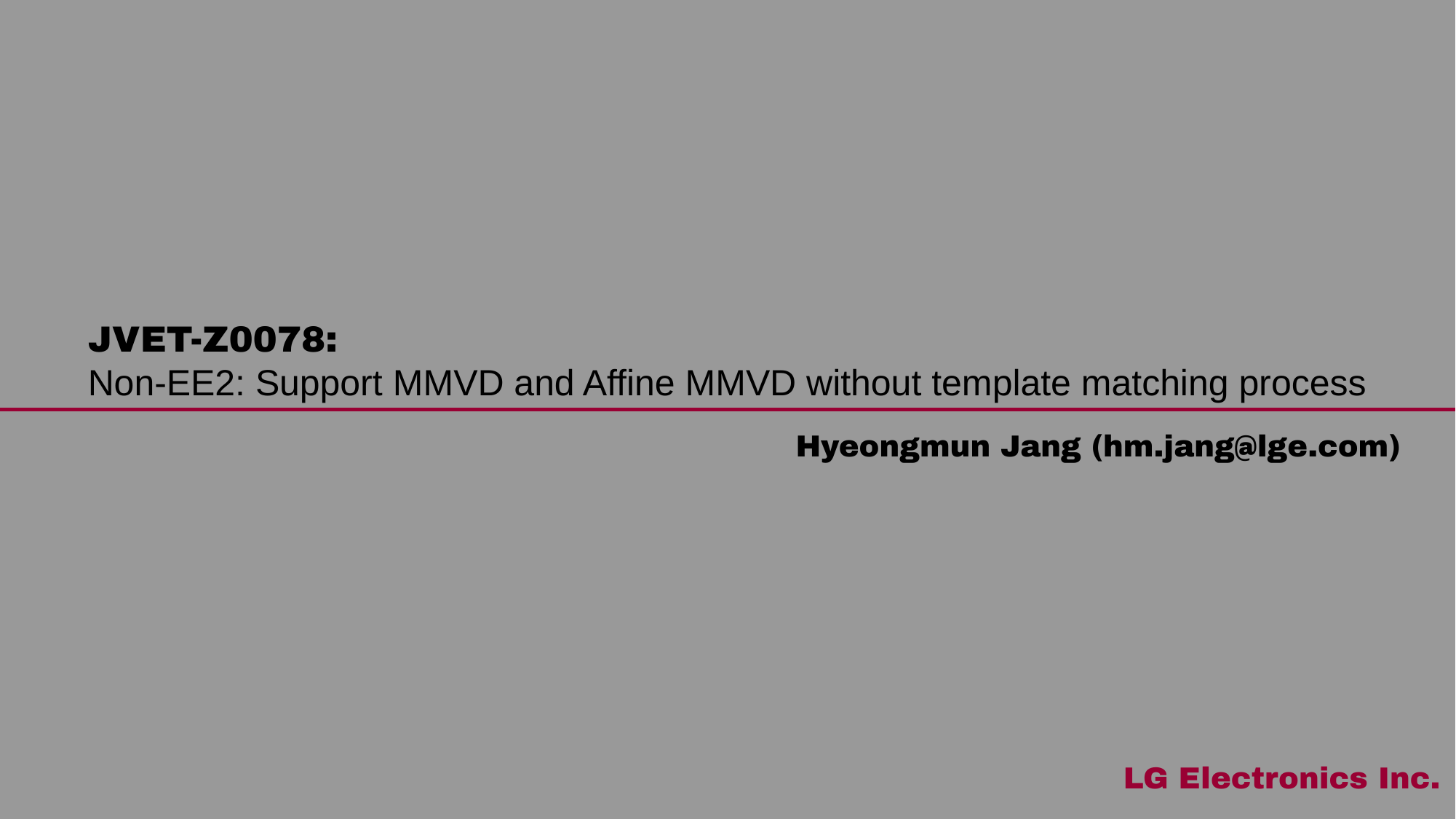

JVET-Z0078:
Non-EE2: Support MMVD and Affine MMVD without template matching process
Hyeongmun Jang (hm.jang@lge.com)
LG Electronics Inc.